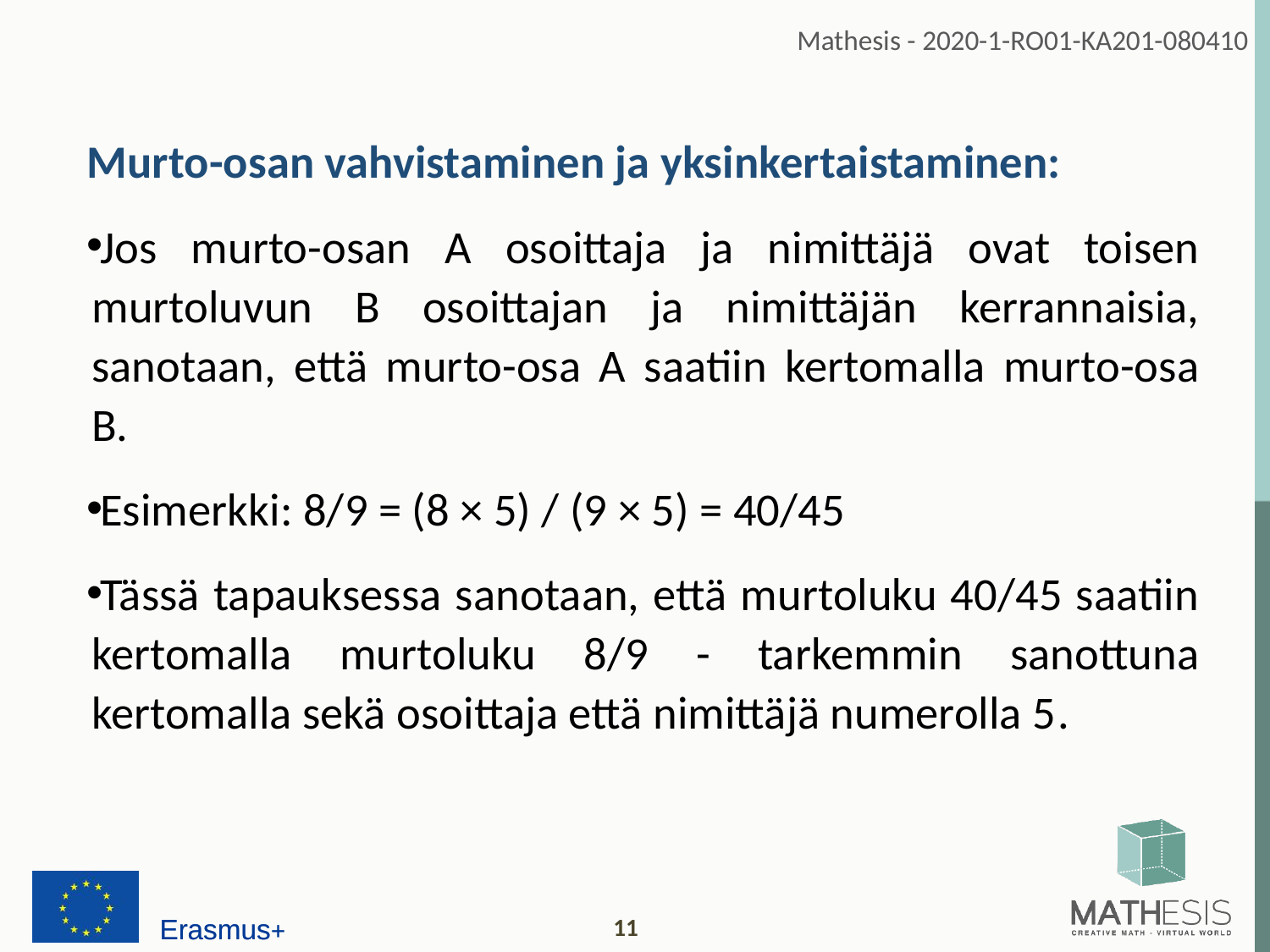

Murto-osan vahvistaminen ja yksinkertaistaminen:
Jos murto-osan A osoittaja ja nimittäjä ovat toisen murtoluvun B osoittajan ja nimittäjän kerrannaisia, sanotaan, että murto-osa A saatiin kertomalla murto-osa B.
Esimerkki: 8/9 = (8 × 5) / (9 × 5) = 40/45
Tässä tapauksessa sanotaan, että murtoluku 40/45 saatiin kertomalla murtoluku 8/9 - tarkemmin sanottuna kertomalla sekä osoittaja että nimittäjä numerolla 5.